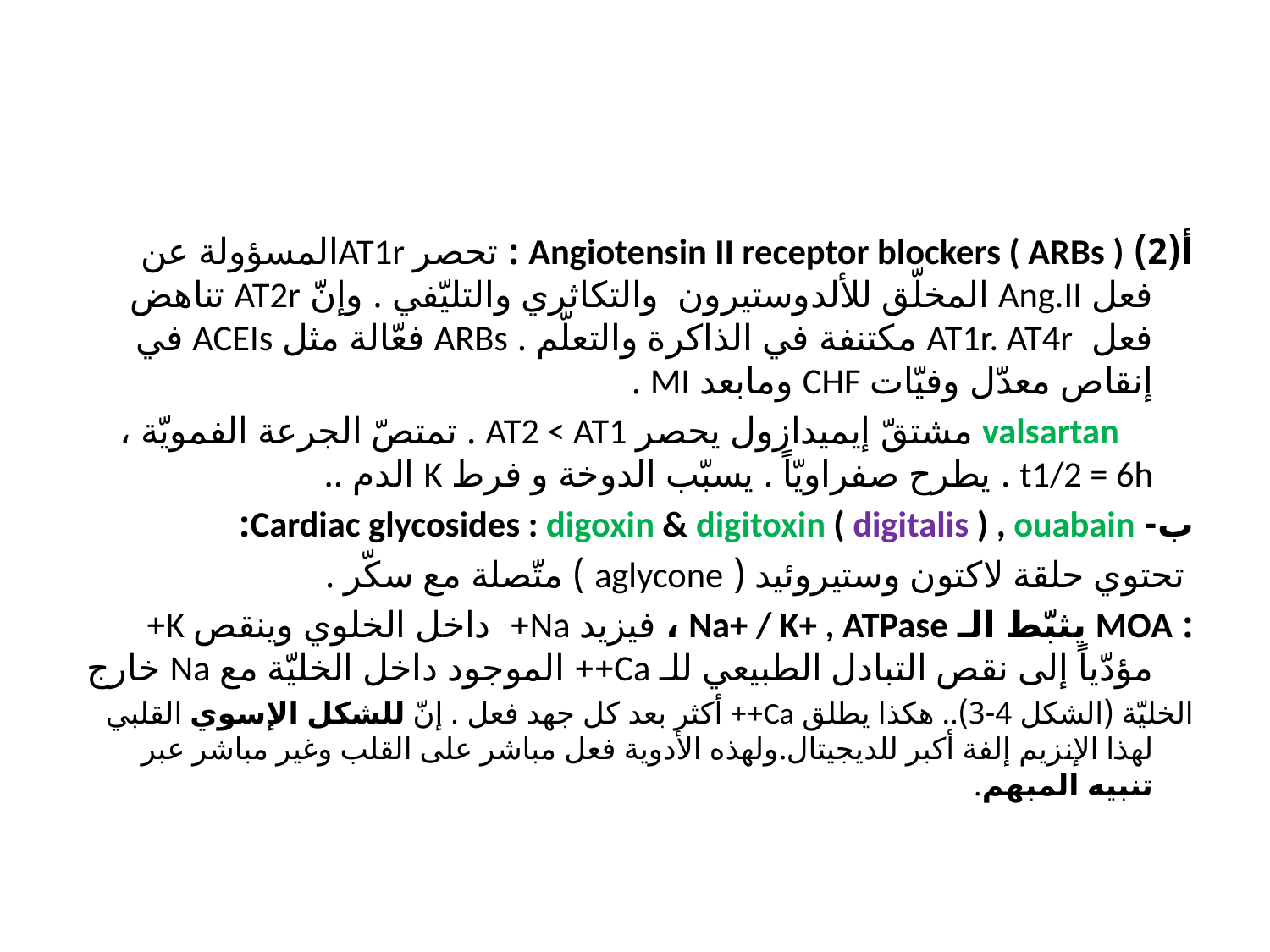

#
أ(2) Angiotensin II receptor blockers ( ARBs ) : تحصر AT1rالمسؤولة عن فعل Ang.II المخلّق للألدوستيرون  والتكاثري والتليّفي . وإنّ AT2r تناهض فعل  AT1r. AT4r مكتنفة في الذاكرة والتعلّم . ARBs فعّالة مثل ACEIs في إنقاص معدّل وفيّات CHF ومابعد MI .
        valsartan مشتقّ إيميدازول يحصر AT2 < AT1 . تمتصّ الجرعة الفمويّة ،  t1/2 = 6h . يطرح صفراويّاً . يسبّب الدوخة و فرط K الدم ..
ب- Cardiac glycosides : digoxin & digitoxin ( digitalis ) , ouabain:
 تحتوي حلقة لاكتون وستيروئيد ( aglycone ) متّصلة مع سكّر .
: MOA يثبّط الـ Na+ / K+ , ATPase ، فيزيد Na+  داخل الخلوي وينقص K+ مؤدّياً إلى نقص التبادل الطبيعي للـ Ca++ الموجود داخل الخليّة مع Na خارج
الخليّة (الشكل 4-3).. هكذا يطلق Ca++ أكثر بعد كل جهد فعل . إنّ للشكل الإسوي القلبي لهذا الإنزيم إلفة أكبر للديجيتال.ولهذه الأدوية فعل مباشر على القلب وغير مباشر عبر تنبيه المبهم.